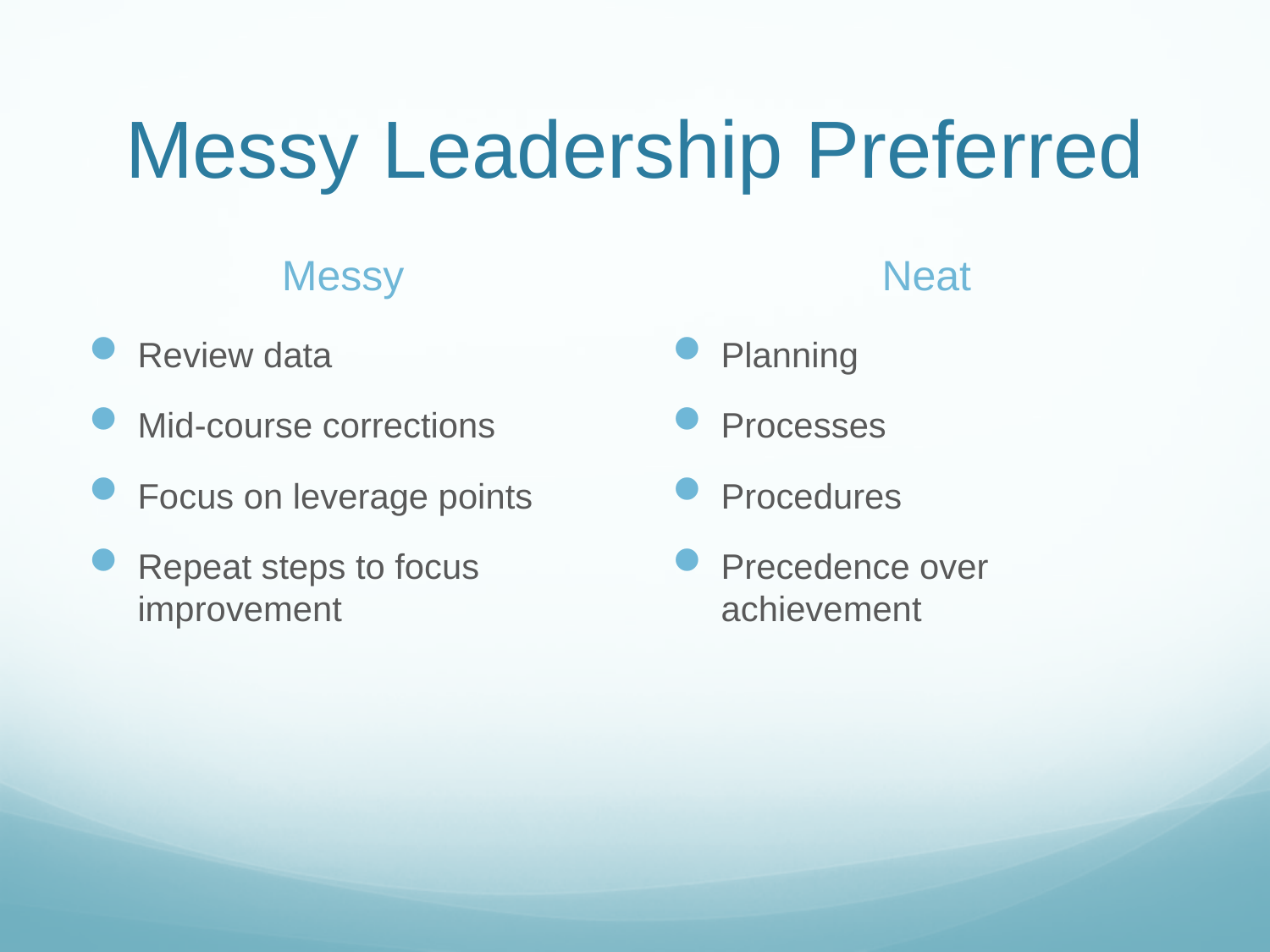

# Messy Leadership Preferred
Messy
Neat
Review data
Mid-course corrections
Focus on leverage points
Repeat steps to focus improvement
Planning
Processes
Procedures
Precedence over achievement